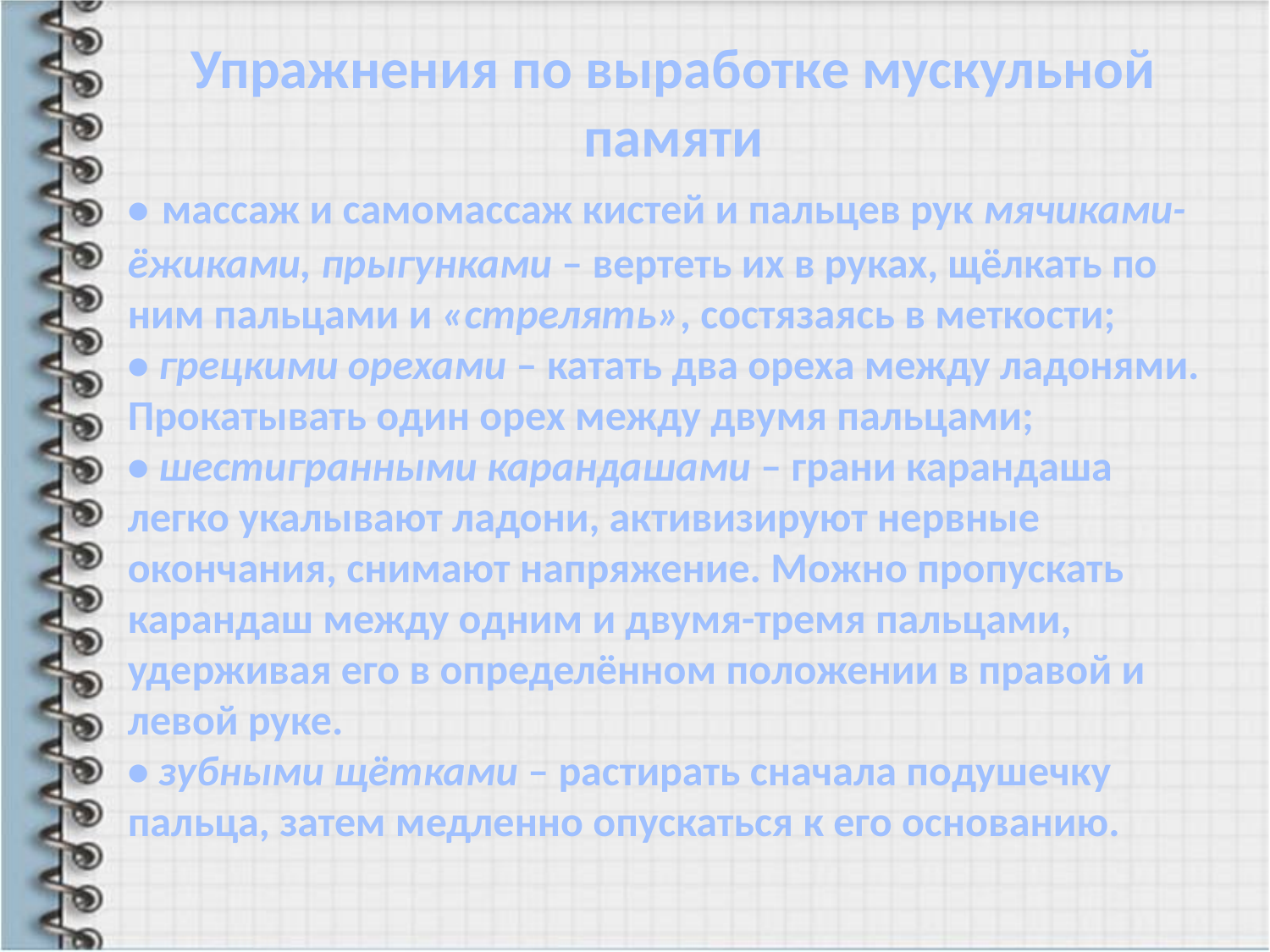

Упражнения по выработке мускульной памяти
• массаж и самомассаж кистей и пальцев рук мячиками-ёжиками, прыгунками – вертеть их в руках, щёлкать по ним пальцами и «стрелять», состязаясь в меткости;
• грецкими орехами – катать два ореха между ладонями. Прокатывать один орех между двумя пальцами;
• шестигранными карандашами – грани карандаша легко укалывают ладони, активизируют нервные окончания, снимают напряжение. Можно пропускать карандаш между одним и двумя-тремя пальцами, удерживая его в определённом положении в правой и левой руке.
• зубными щётками – растирать сначала подушечку пальца, затем медленно опускаться к его основанию.